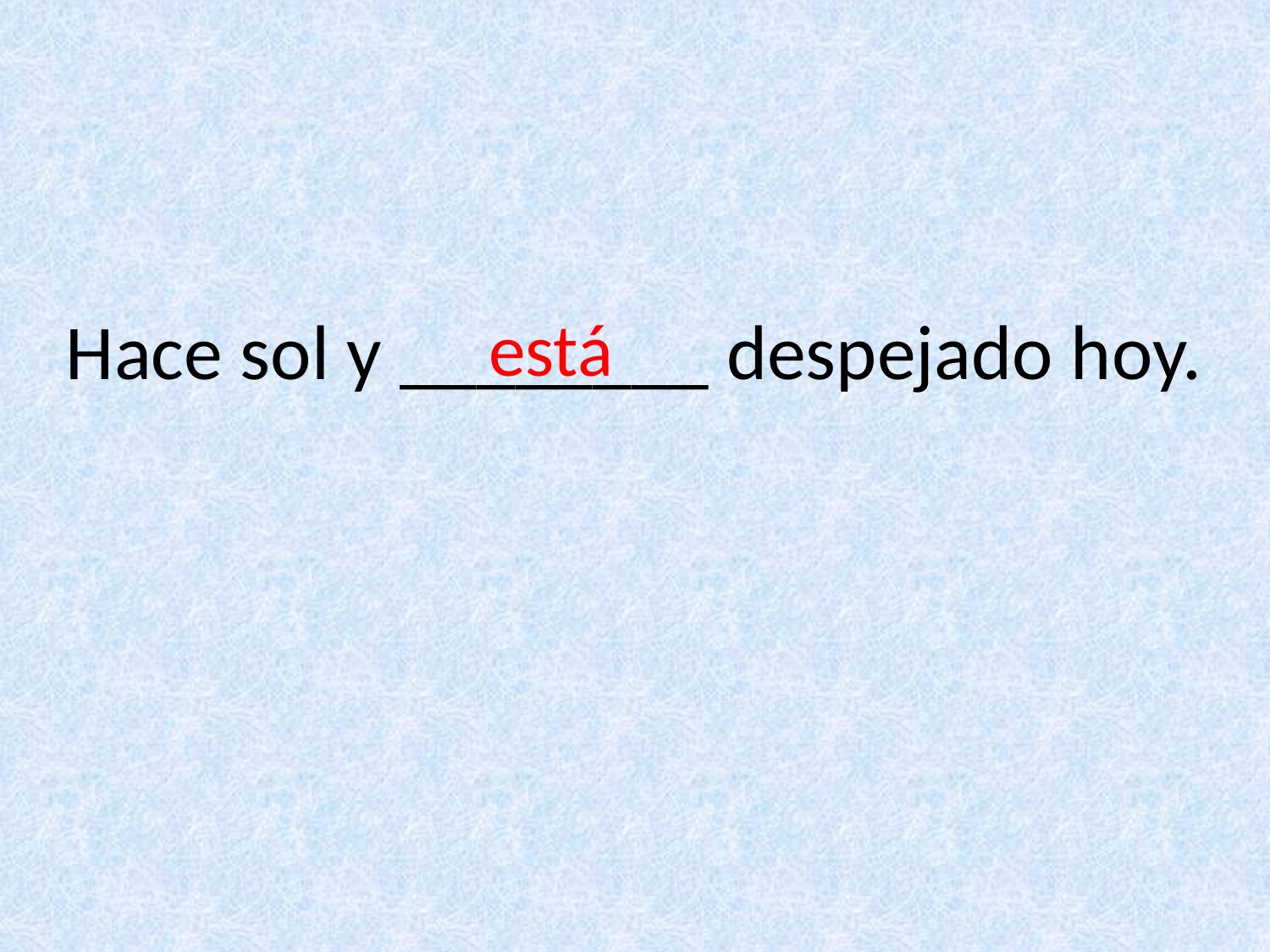

Hace sol y ________ despejado hoy.
está